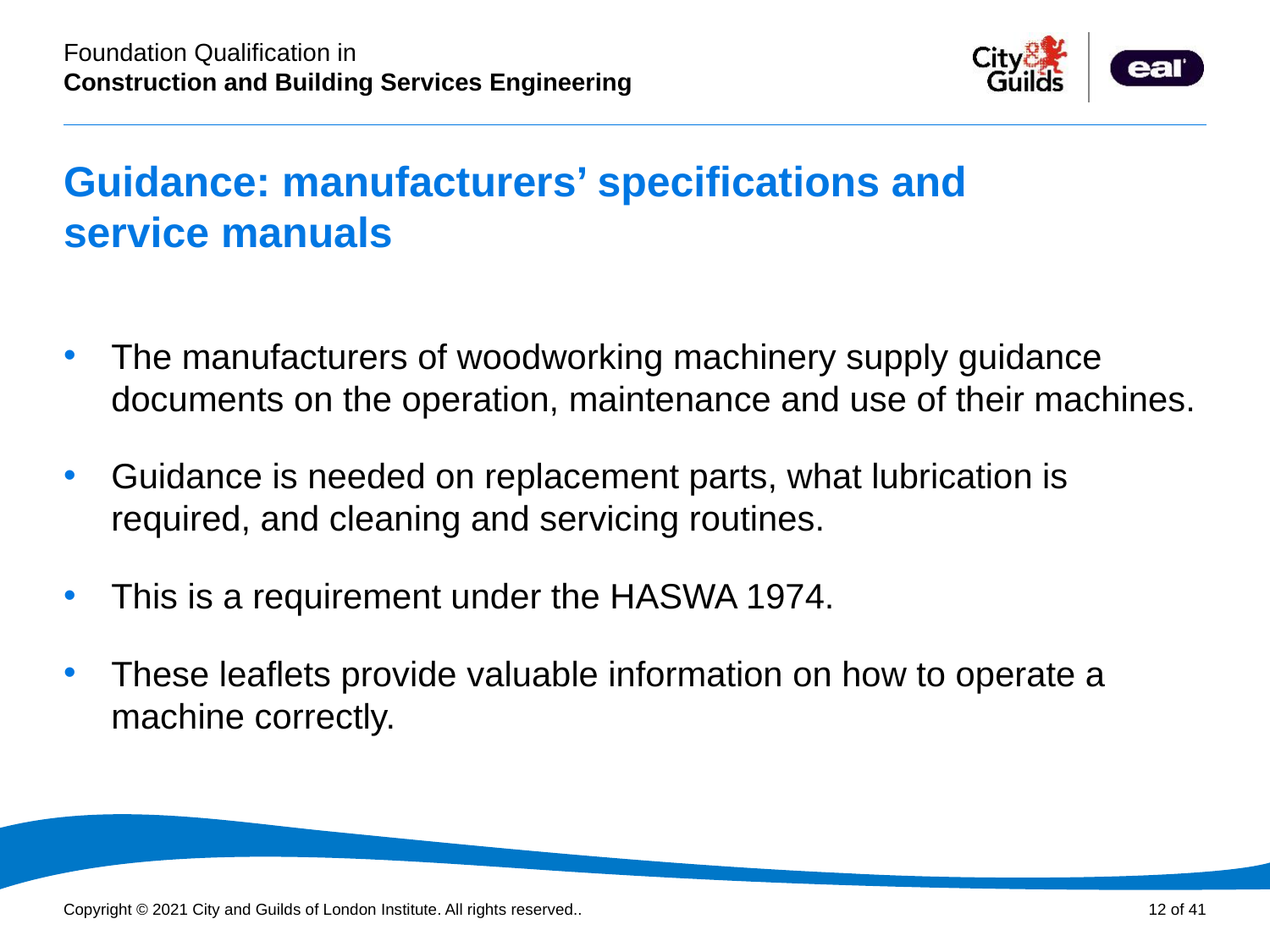

# Guidance: manufacturers’ specifications and service manuals

The manufacturers of woodworking machinery supply guidance documents on the operation, maintenance and use of their machines.
Guidance is needed on replacement parts, what lubrication is required, and cleaning and servicing routines.
This is a requirement under the HASWA 1974.
These leaflets provide valuable information on how to operate a machine correctly.